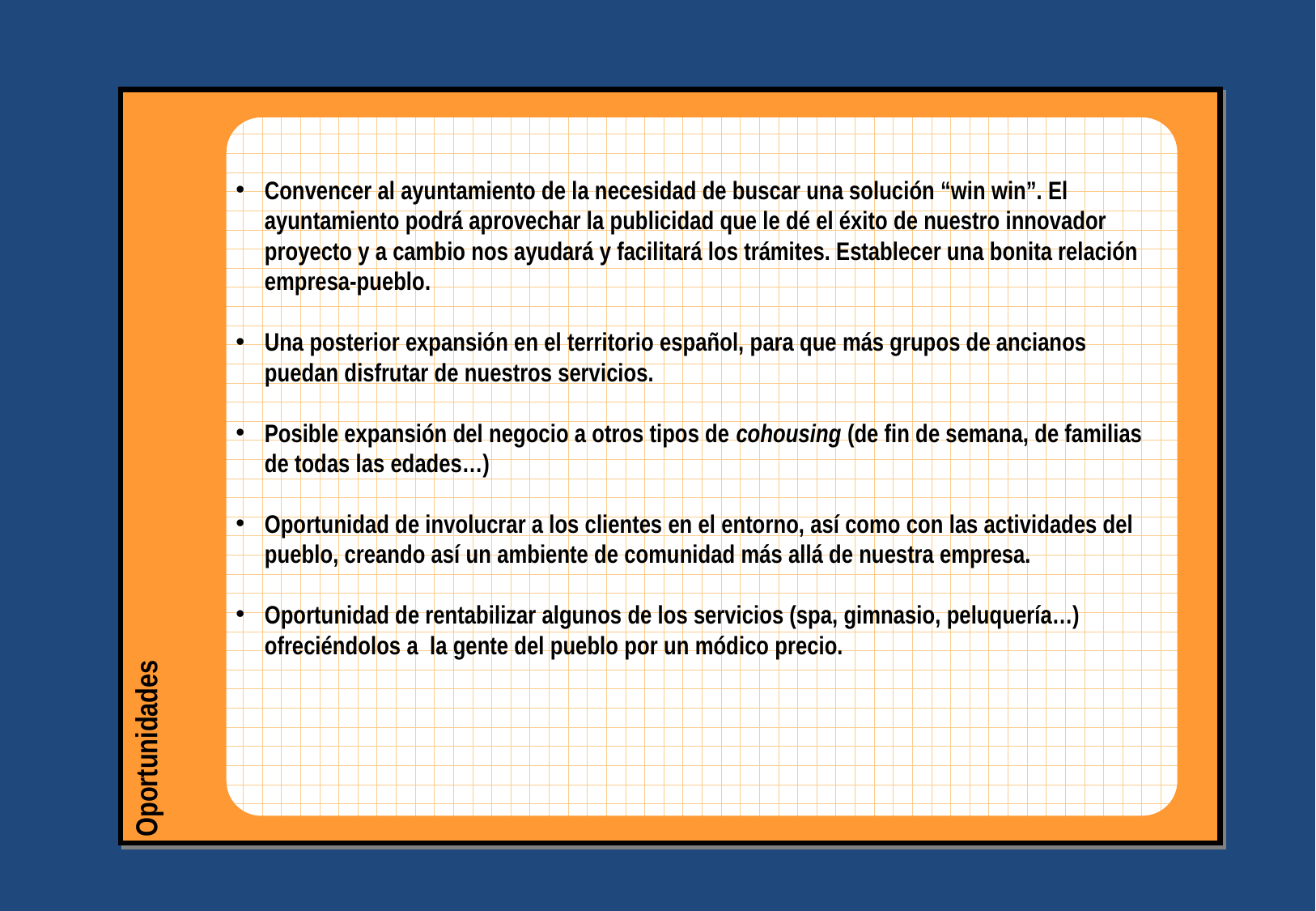

Oportunidades

Convencer al ayuntamiento de la necesidad de buscar una solución “win win”. El ayuntamiento podrá aprovechar la publicidad que le dé el éxito de nuestro innovador proyecto y a cambio nos ayudará y facilitará los trámites. Establecer una bonita relación empresa-pueblo.

Una posterior expansión en el territorio español, para que más grupos de ancianos puedan disfrutar de nuestros servicios.

Posible expansión del negocio a otros tipos de cohousing (de fin de semana, de familias de todas las edades…)

Oportunidad de involucrar a los clientes en el entorno, así como con las actividades del pueblo, creando así un ambiente de comunidad más allá de nuestra empresa.

Oportunidad de rentabilizar algunos de los servicios (spa, gimnasio, peluquería…)  ofreciéndolos a  la gente del pueblo por un módico precio.